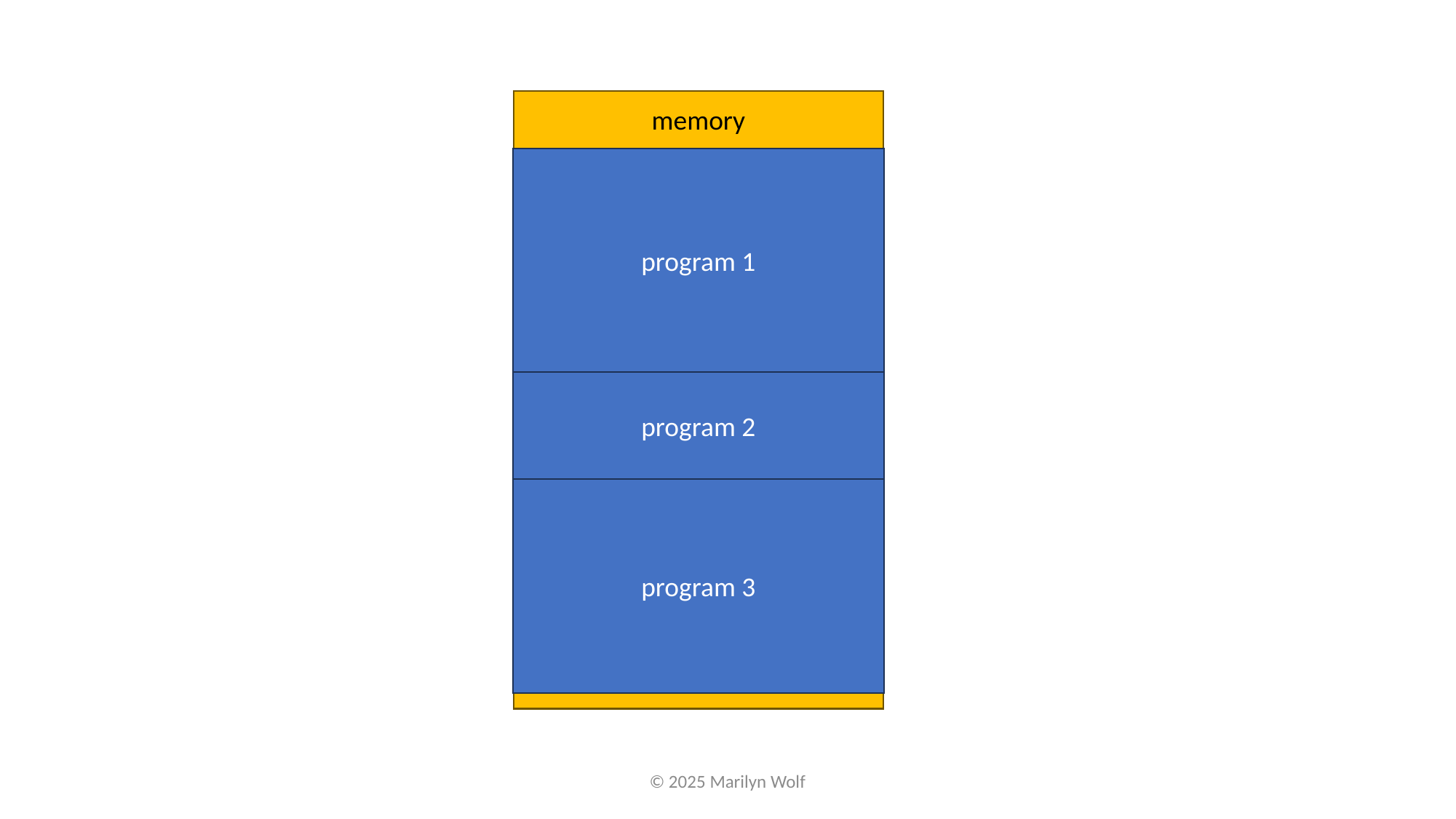

memory
program 1
program 2
program 3
© 2025 Marilyn Wolf